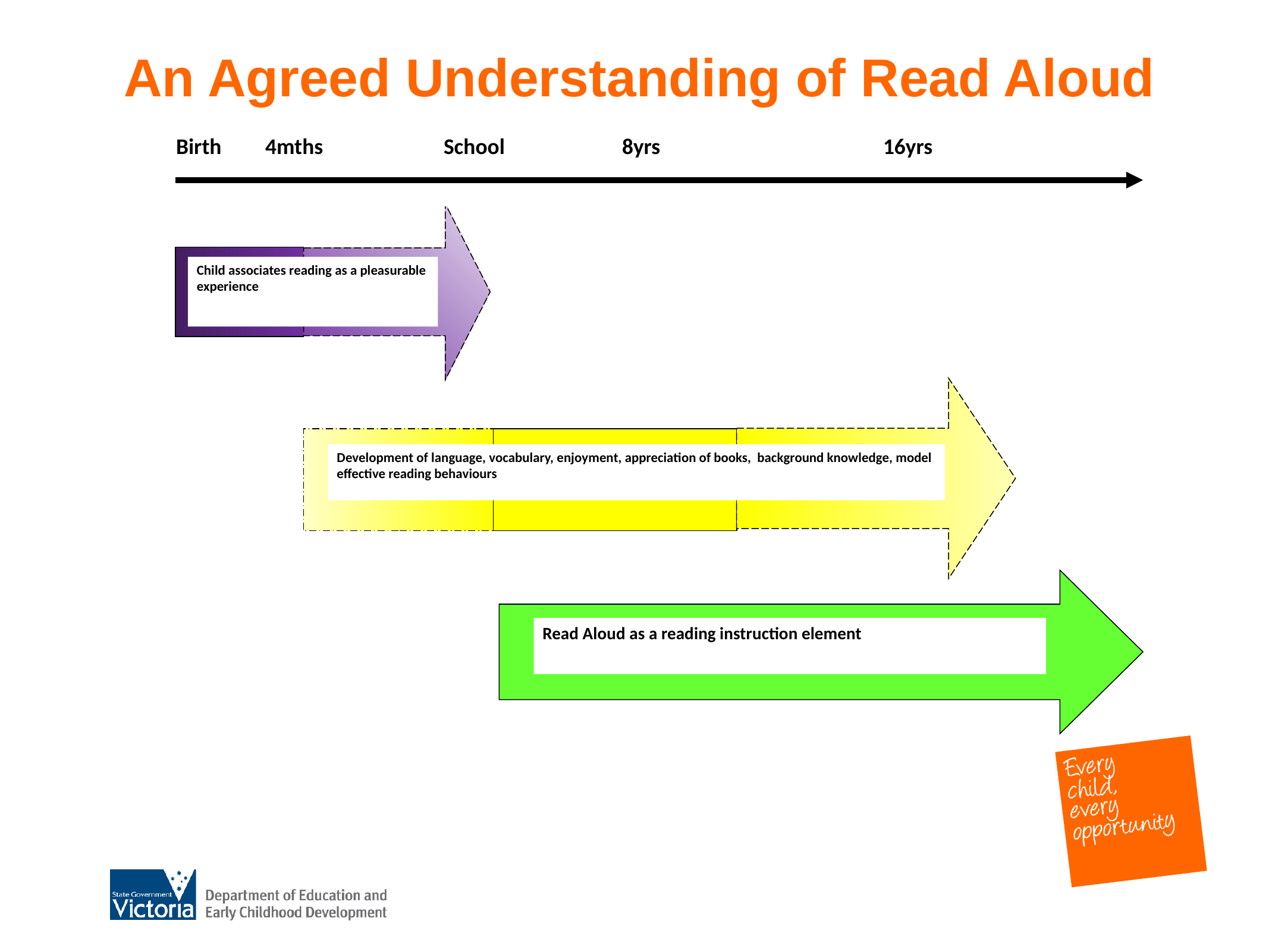

# An Agreed Understanding of Read Aloud

Birth 	4mths		School 		8yrs	                                  16yrs

Child associates reading as a pleasurable experience

Development of language, vocabulary, enjoyment, appreciation of books,  background knowledge, model effective reading behaviours

Read Aloud as a reading instruction element